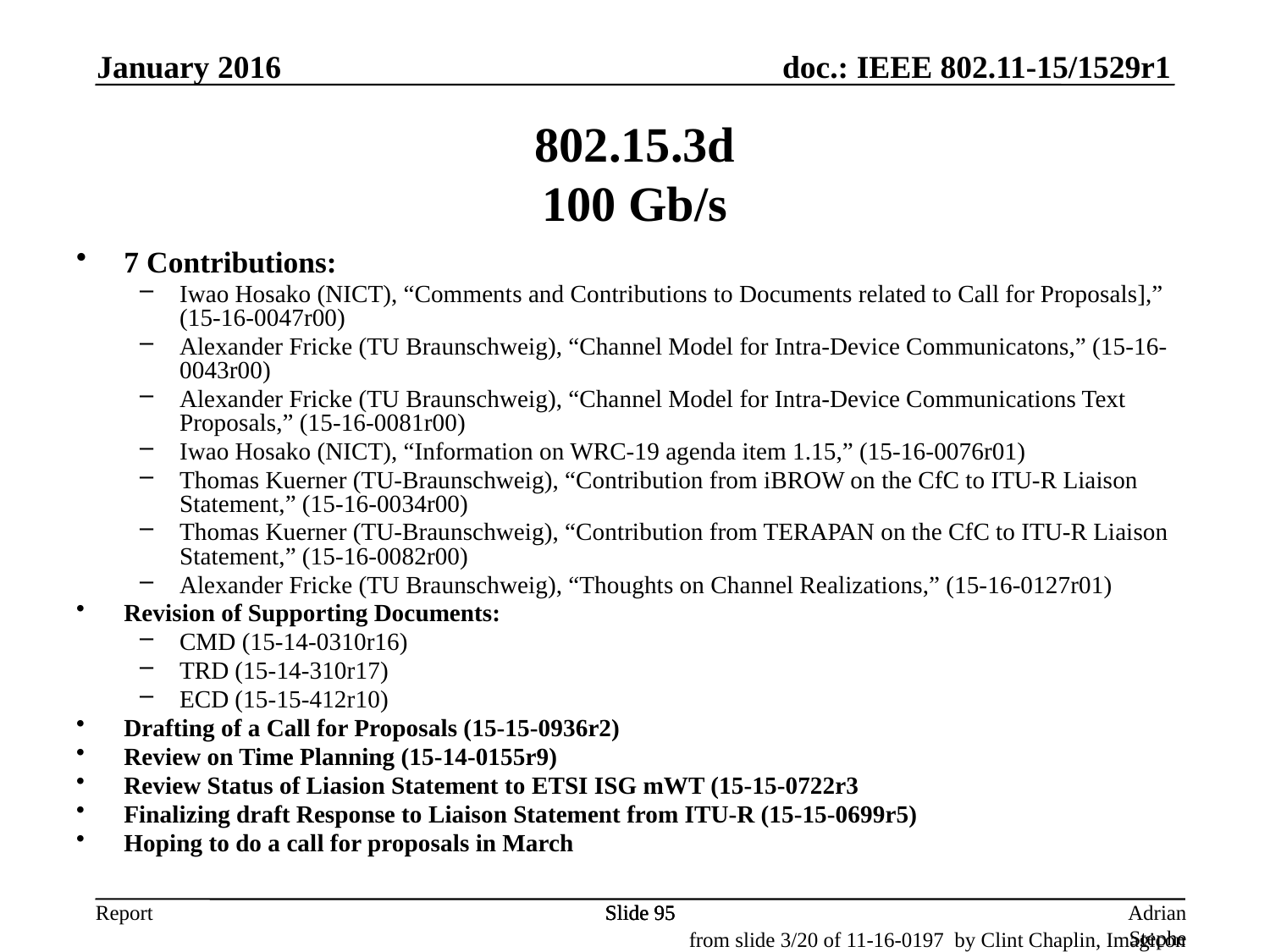

January 2016
802.15.3d
100 Gb/s
7 Contributions:
Iwao Hosako (NICT), “Comments and Contributions to Documents related to Call for Proposals],” (15-16-0047r00)
Alexander Fricke (TU Braunschweig), “Channel Model for Intra-Device Communicatons,” (15-16-0043r00)
Alexander Fricke (TU Braunschweig), “Channel Model for Intra-Device Communications Text Proposals,” (15-16-0081r00)
Iwao Hosako (NICT), “Information on WRC-19 agenda item 1.15,” (15-16-0076r01)
Thomas Kuerner (TU-Braunschweig), “Contribution from iBROW on the CfC to ITU-R Liaison Statement,” (15-16-0034r00)
Thomas Kuerner (TU-Braunschweig), “Contribution from TERAPAN on the CfC to ITU-R Liaison Statement,” (15-16-0082r00)
Alexander Fricke (TU Braunschweig), “Thoughts on Channel Realizations,” (15-16-0127r01)
Revision of Supporting Documents:
CMD (15-14-0310r16)
TRD (15-14-310r17)
ECD (15-15-412r10)
Drafting of a Call for Proposals (15-15-0936r2)
Review on Time Planning (15-14-0155r9)
Review Status of Liasion Statement to ETSI ISG mWT (15-15-0722r3
Finalizing draft Response to Liaison Statement from ITU-R (15-15-0699r5)
Hoping to do a call for proposals in March

Slide 95
Slide 95
Slide 95
Adrian Stephens, Intel Corporation
from slide 3/20 of 11-16-0197  by Clint Chaplin, Imagicon